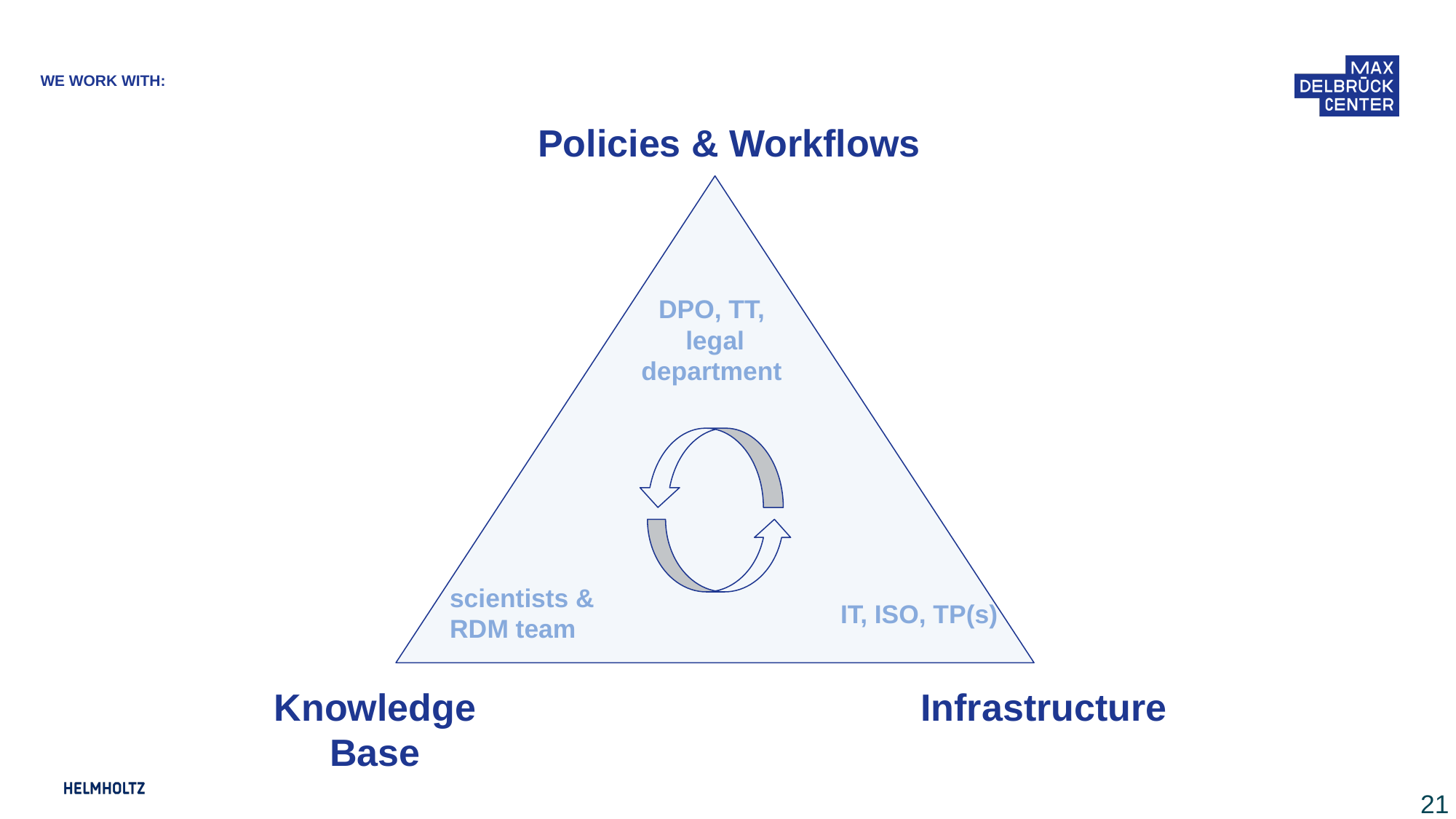

WE WORK WITH:
Policies & Workflows

DPO, TT,
legal department
scientists & RDM team
IT, ISO, TP(s)
Knowledge Base
Infrastructure

21